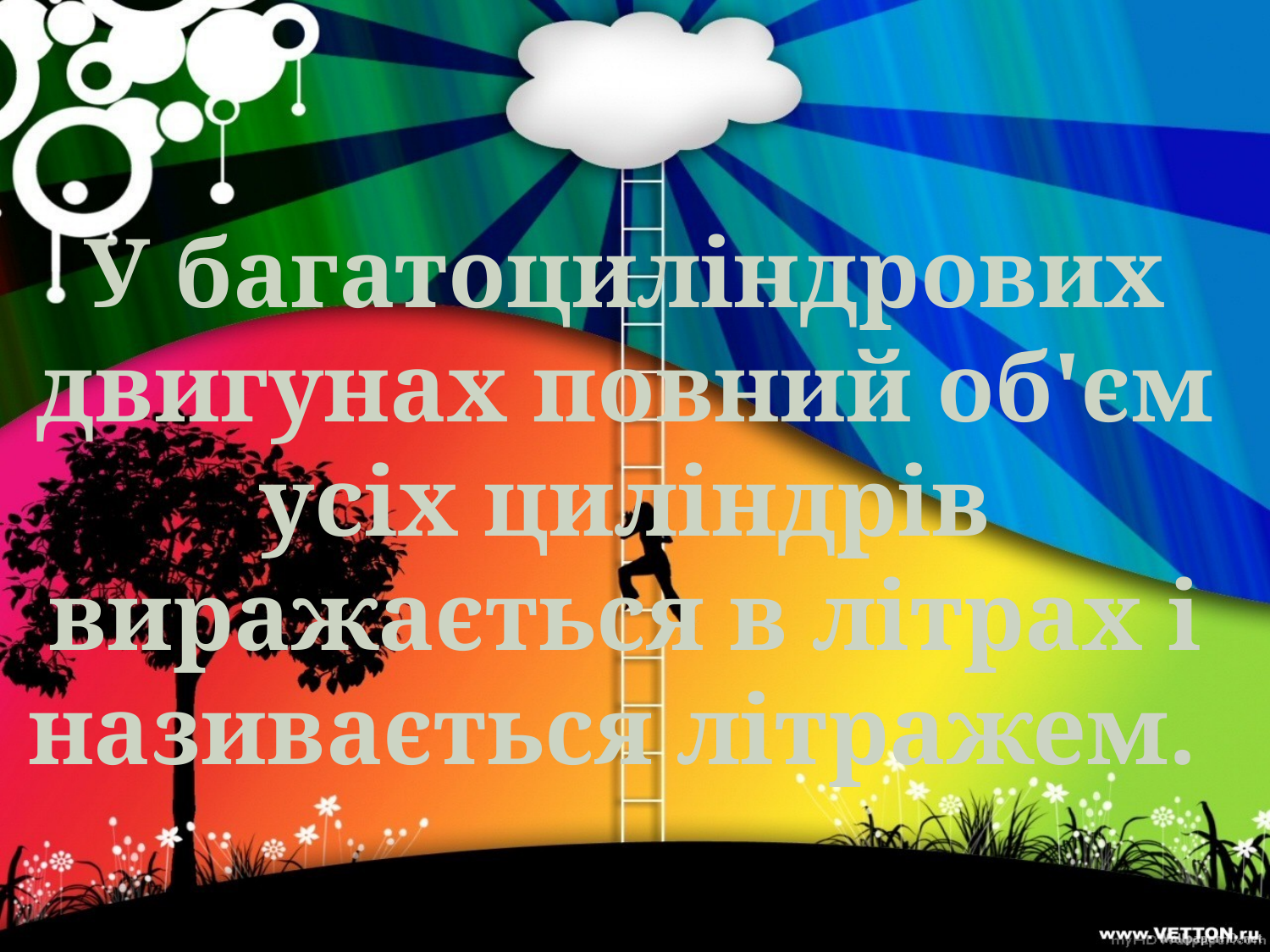

У багатоциліндрових двигунах повний об'єм усіх циліндрів виражається в літрах і називається літражем.